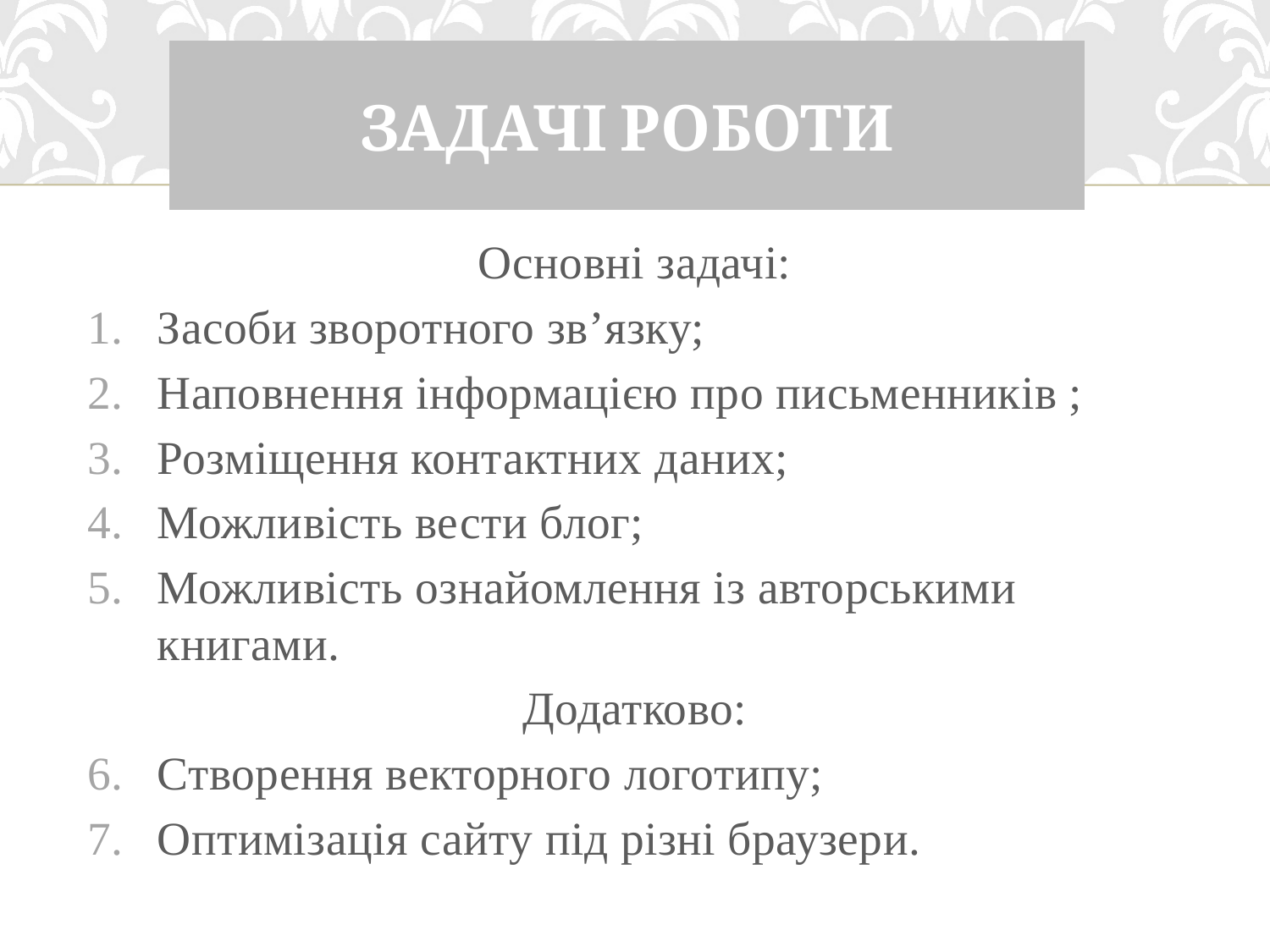

# задачі роботи
Основні задачі:
Засоби зворотного зв’язку;
Наповнення інформацією про письменників ;
Розміщення контактних даних;
Можливість вести блог;
Можливість ознайомлення із авторськими книгами.
Додатково:
Створення векторного логотипу;
Оптимізація сайту під різні браузери.